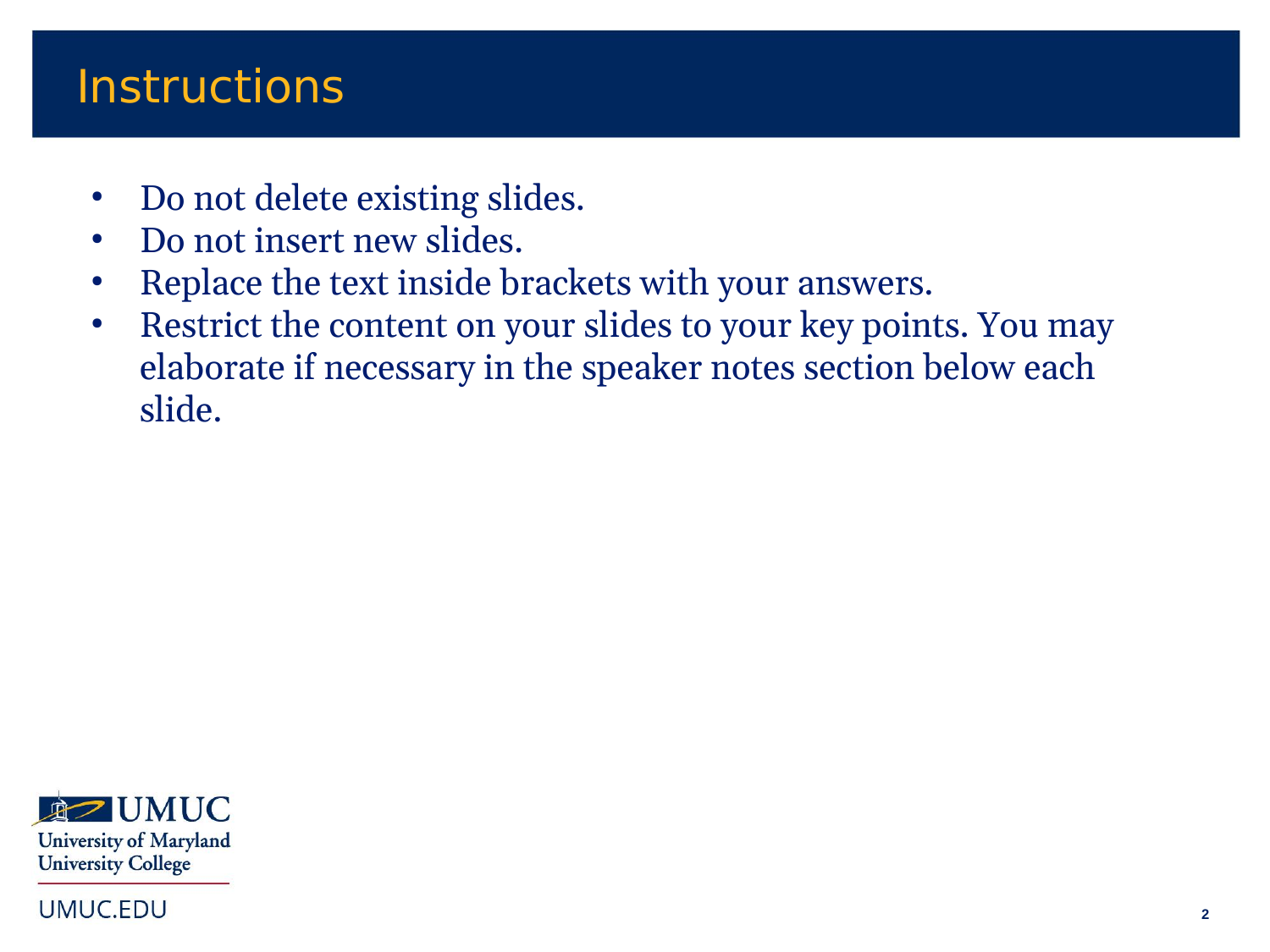

# Instructions
Do not delete existing slides.
Do not insert new slides.
Replace the text inside brackets with your answers.
Restrict the content on your slides to your key points. You may elaborate if necessary in the speaker notes section below each slide.